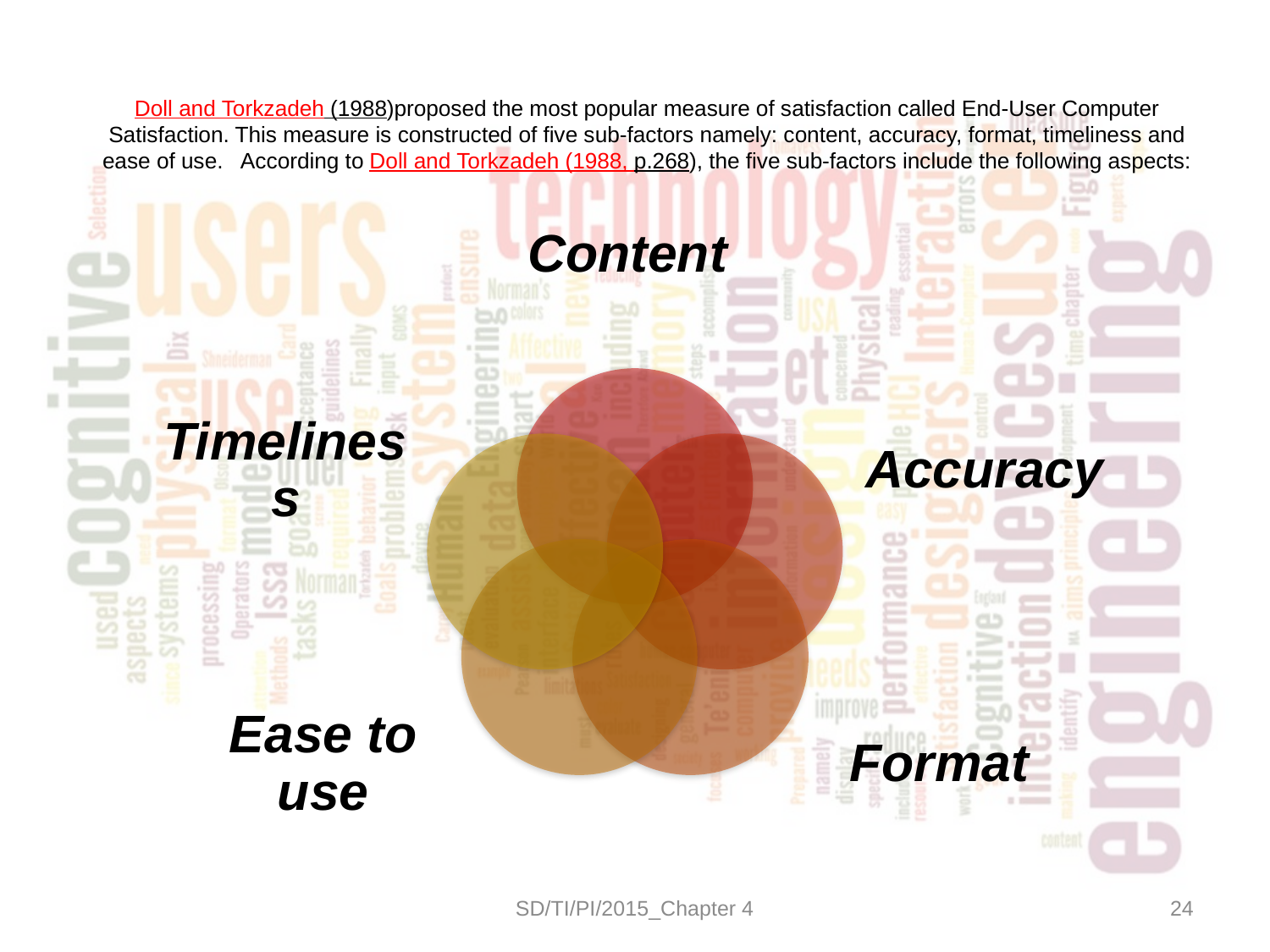

# Doll and Torkzadeh (1988)proposed the most popular measure of satisfaction called End-User Computer Satisfaction. This measure is constructed of five sub-factors namely: content, accuracy, format, timeliness and ease of use.   According to Doll and Torkzadeh (1988, p.268), the five sub-factors include the following aspects:
Content
Accuracy
Format
Ease to use
Timeliness
SD/TI/PI/2015_Chapter 4
24